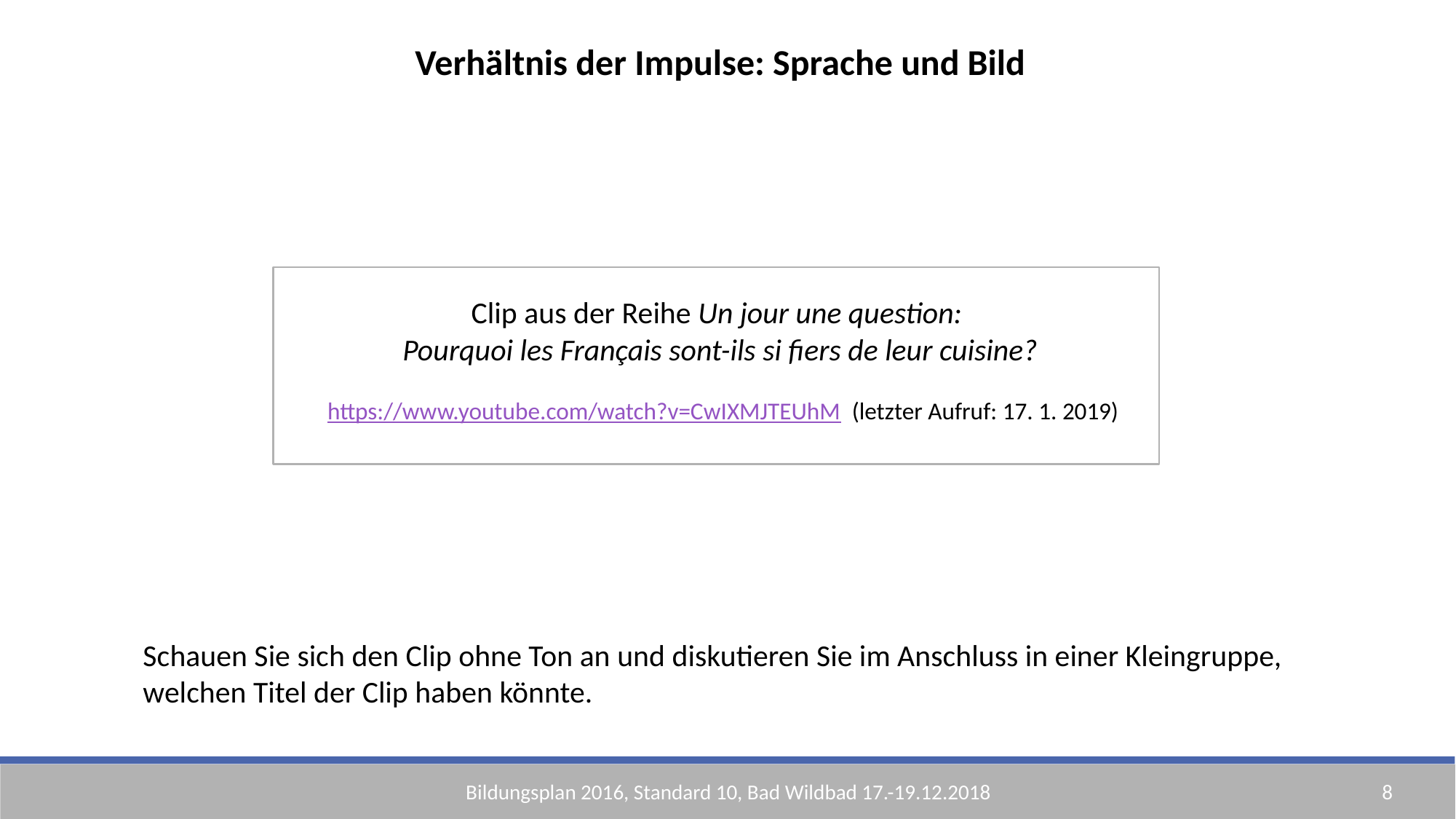

Verhältnis der Impulse: Sprache und Bild

Clip aus der Reihe Un jour une question:
Pourquoi les Français sont-ils si fiers de leur cuisine?

 https://www.youtube.com/watch?v=CwIXMJTEUhM  (letzter Aufruf: 17. 1. 2019)

Schauen Sie sich den Clip ohne Ton an und diskutieren Sie im Anschluss in einer Kleingruppe, welchen Titel der Clip haben könnte.